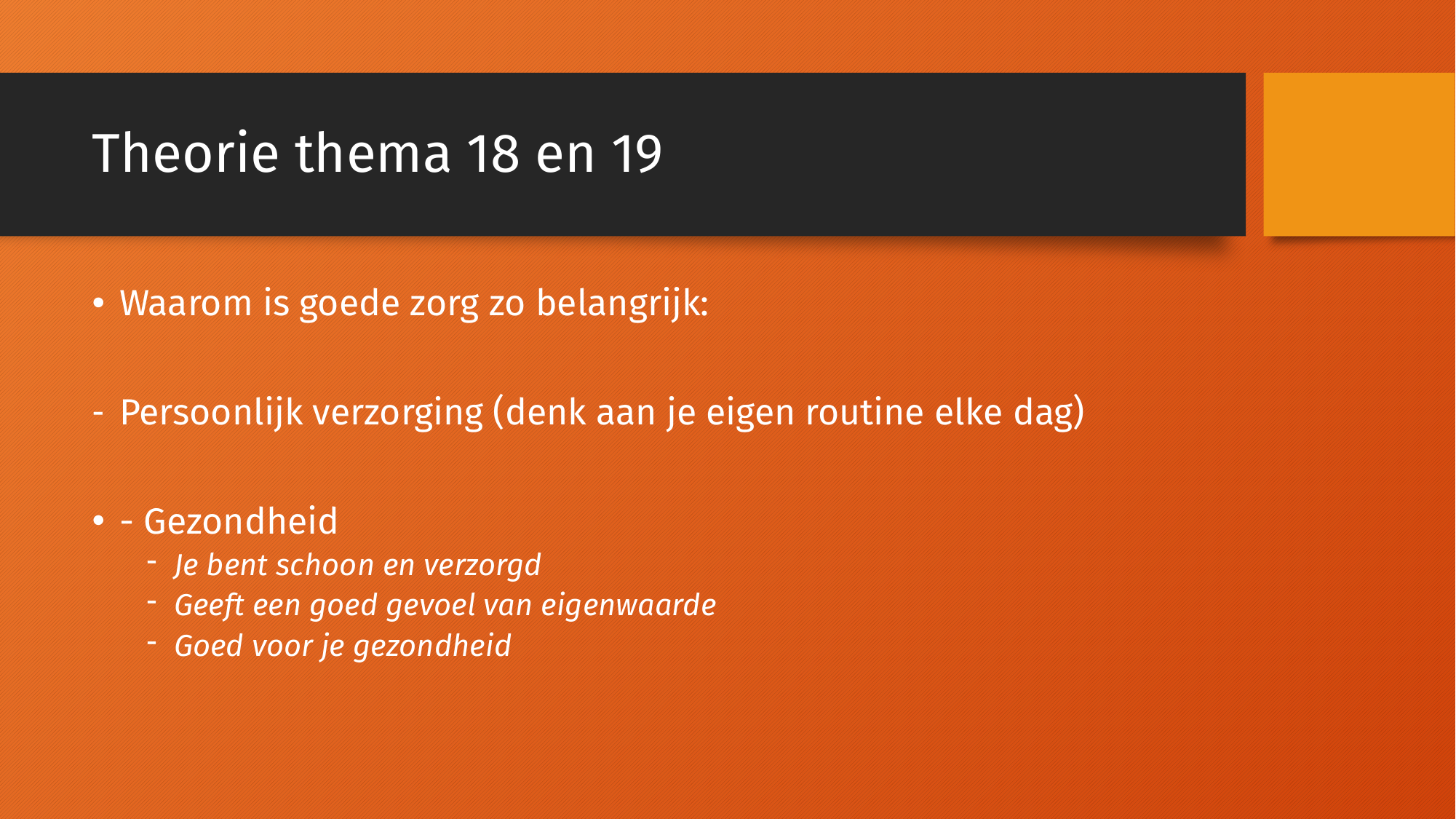

# Theorie thema 18 en 19
Waarom is goede zorg zo belangrijk:

Persoonlijk verzorging (denk aan je eigen routine elke dag)

- Gezondheid
Je bent schoon en verzorgd
Geeft een goed gevoel van eigenwaarde
Goed voor je gezondheid